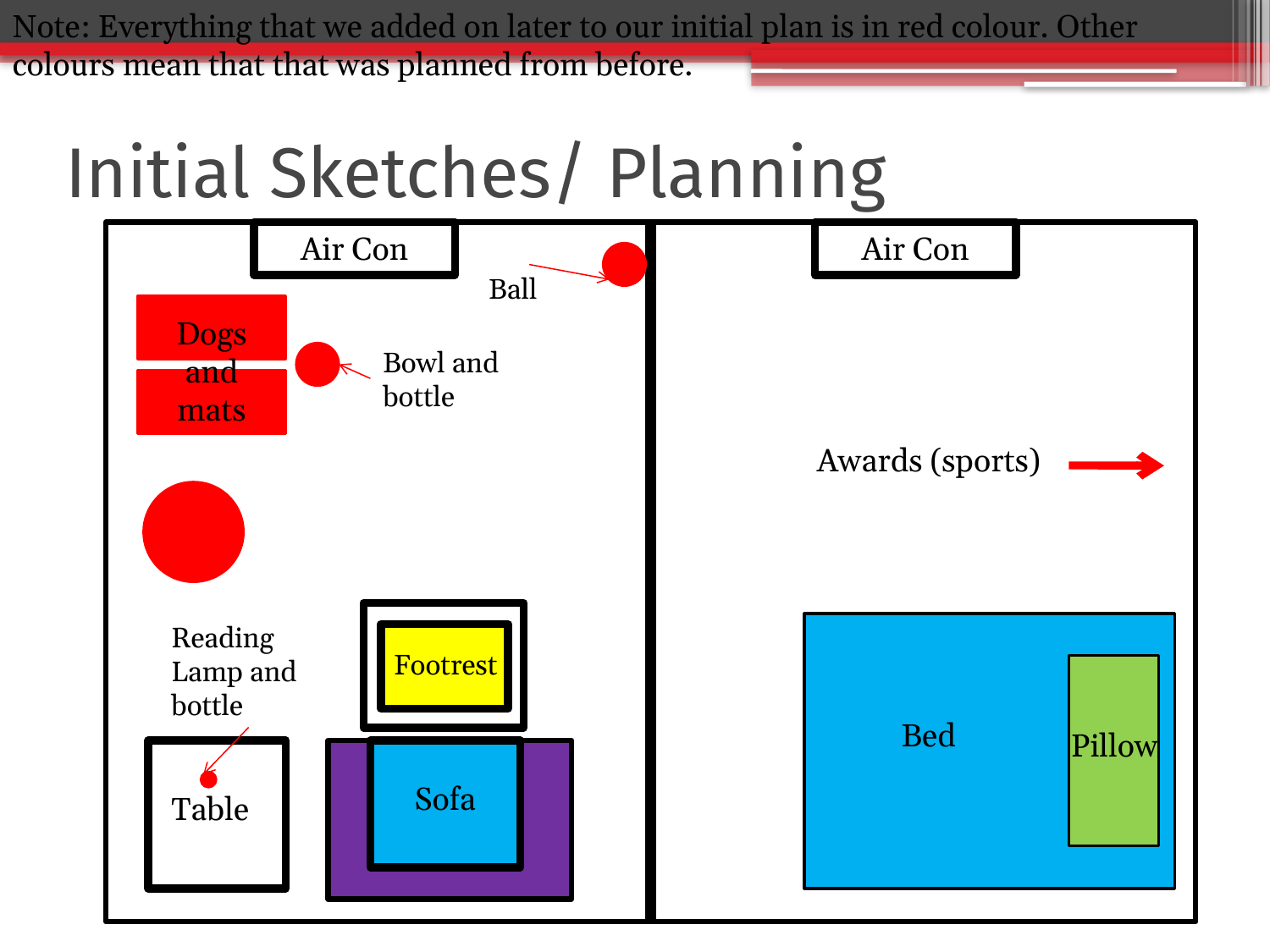

Note: Everything that we added on later to our initial plan is in red colour. Other colours mean that that was planned from before.
# Initial Sketches/ Planning

Air Con

Air Con

Ball

Dogs and mats
Bowl and bottle

Awards (sports)

Reading Lamp and bottle

Footrest

Bed
Pillow

Sofa
Table